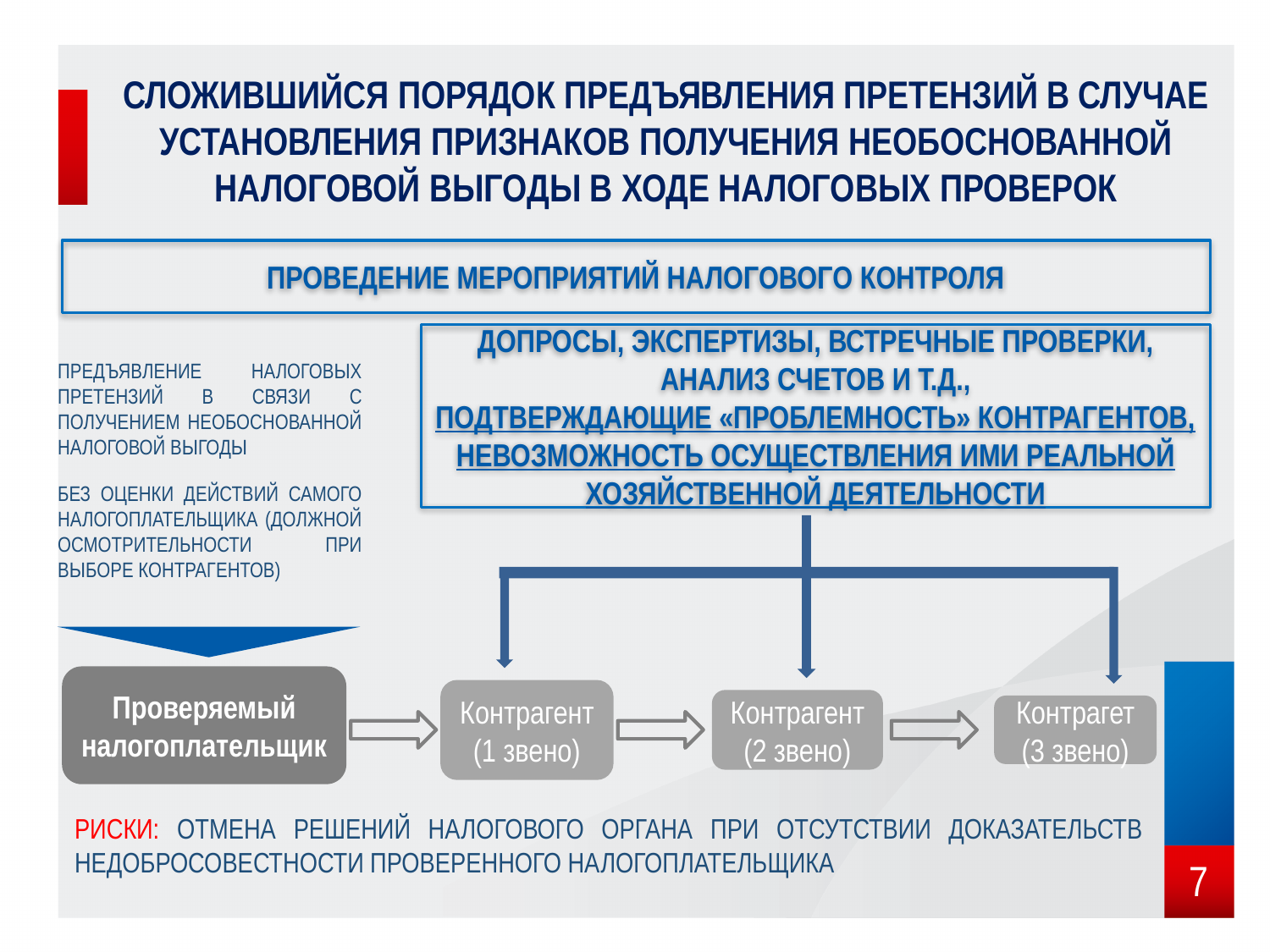

СЛОЖИВШИЙСЯ ПОРЯДОК ПРЕДЪЯВЛЕНИЯ ПРЕТЕНЗИЙ В СЛУЧАЕ УСТАНОВЛЕНИЯ ПРИЗНАКОВ ПОЛУЧЕНИЯ НЕОБОСНОВАННОЙ НАЛОГОВОЙ ВЫГОДЫ В ХОДЕ НАЛОГОВЫХ ПРОВЕРОК
Проведение мероприятий налогового контроля
Допросы, экспертизы, встречные проверки, анализ счетов и т.д.,
подтверждающие «проблемность» контрагентов, невозможность осуществления ими реальной хозяйственной деятельности
Предъявление налоговых претензий в связи с получением необоснованной налоговой выгоды
без оценки действий самого налогоплательщика (должной осмотрительности при выборе контрагентов)

Проверяемый налогоплательщик
Контрагент
(1 звено)
Контрагент
(2 звено)
Контрагет
(3 звено)

Риски: отмена решений налогового органа при отсутствии доказательств недобросовестности проверенного налогоплательщика
7